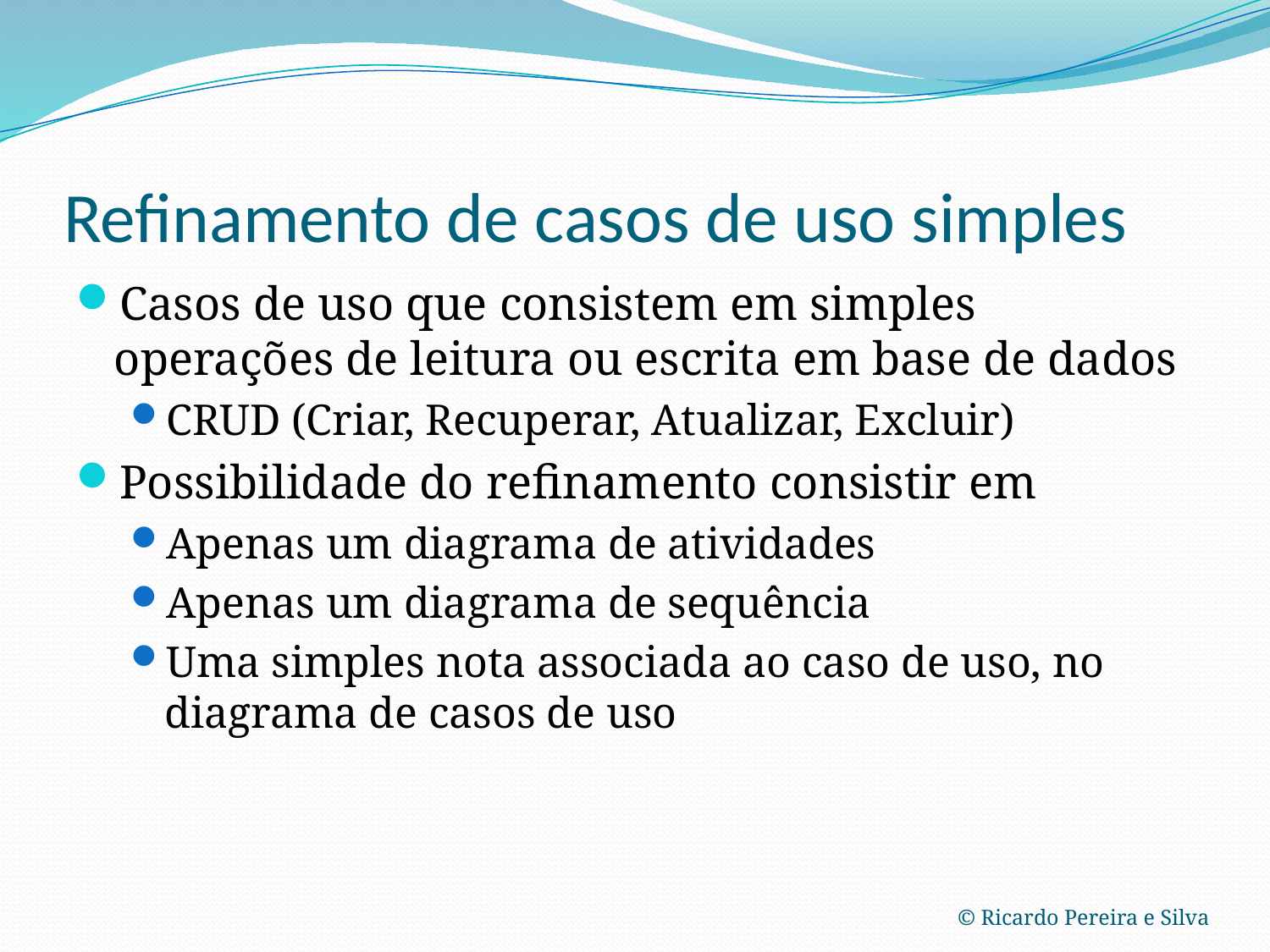

# Refinamento de casos de uso simples
Casos de uso que consistem em simples operações de leitura ou escrita em base de dados
CRUD (Criar, Recuperar, Atualizar, Excluir)
Possibilidade do refinamento consistir em
Apenas um diagrama de atividades
Apenas um diagrama de sequência
Uma simples nota associada ao caso de uso, no diagrama de casos de uso
© Ricardo Pereira e Silva